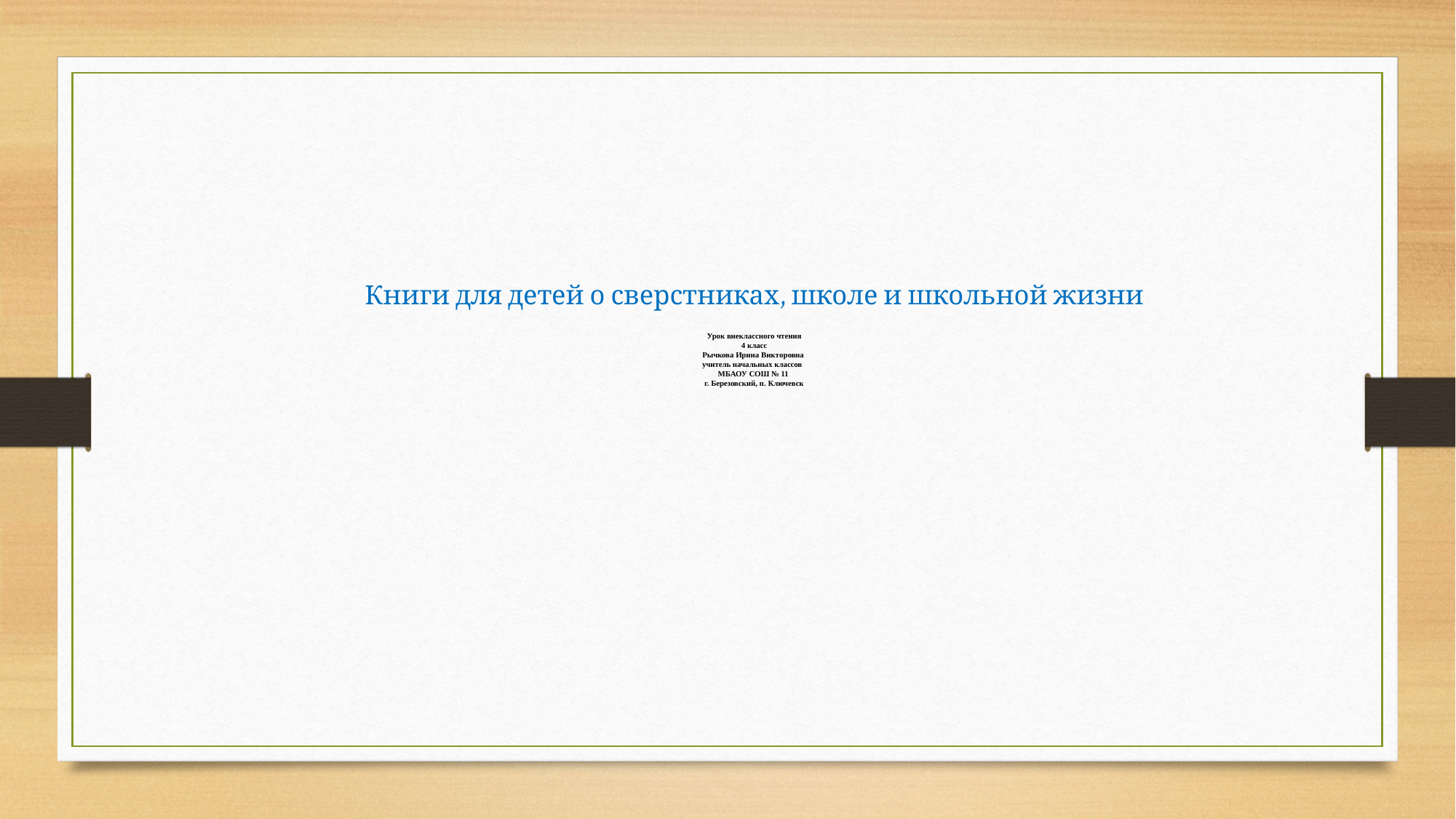

Книги для детей о сверстниках, школе и школьной жизни
Урок внеклассного чтения
4 класс
Рычкова Ирина Викторовна
учитель начальных классов
МБАОУ СОШ № 11
г. Березовский, п. Ключевск